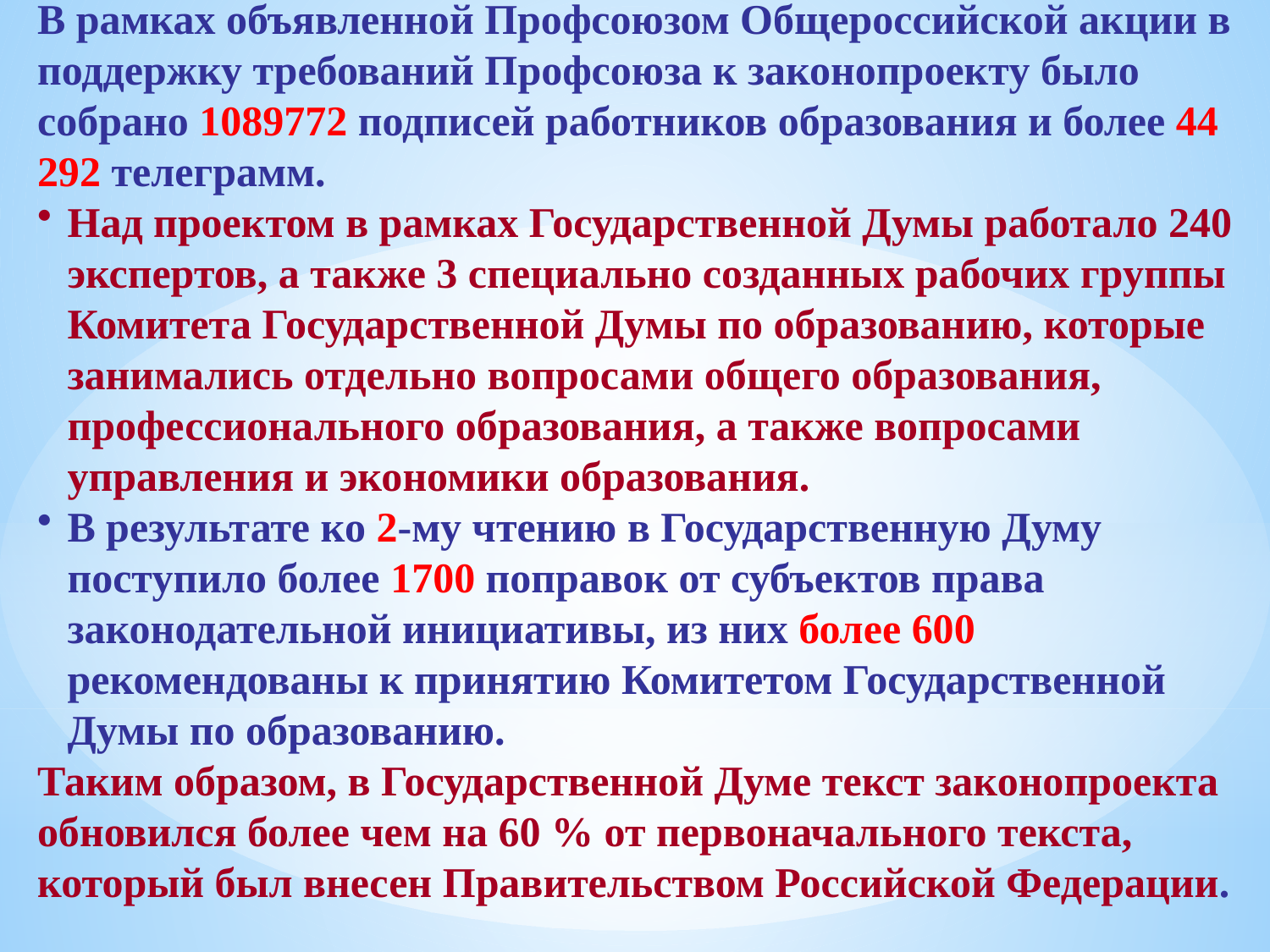

В рамках объявленной Профсоюзом Общероссийской акции в поддержку требований Профсоюза к законопроекту было собрано 1089772 подписей работников образования и более 44 292 телеграмм.
Над проектом в рамках Государственной Думы работало 240 экспертов, а также 3 специально созданных рабочих группы Комитета Государственной Думы по образованию, которые занимались отдельно вопросами общего образования, профессионального образования, а также вопросами управления и экономики образования.
В результате ко 2-му чтению в Государственную Думу поступило более 1700 поправок от субъектов права законодательной инициативы, из них более 600 рекомендованы к принятию Комитетом Государственной Думы по образованию.
Таким образом, в Государственной Думе текст законопроекта обновился более чем на 60 % от первоначального текста, который был внесен Правительством Российской Федерации.